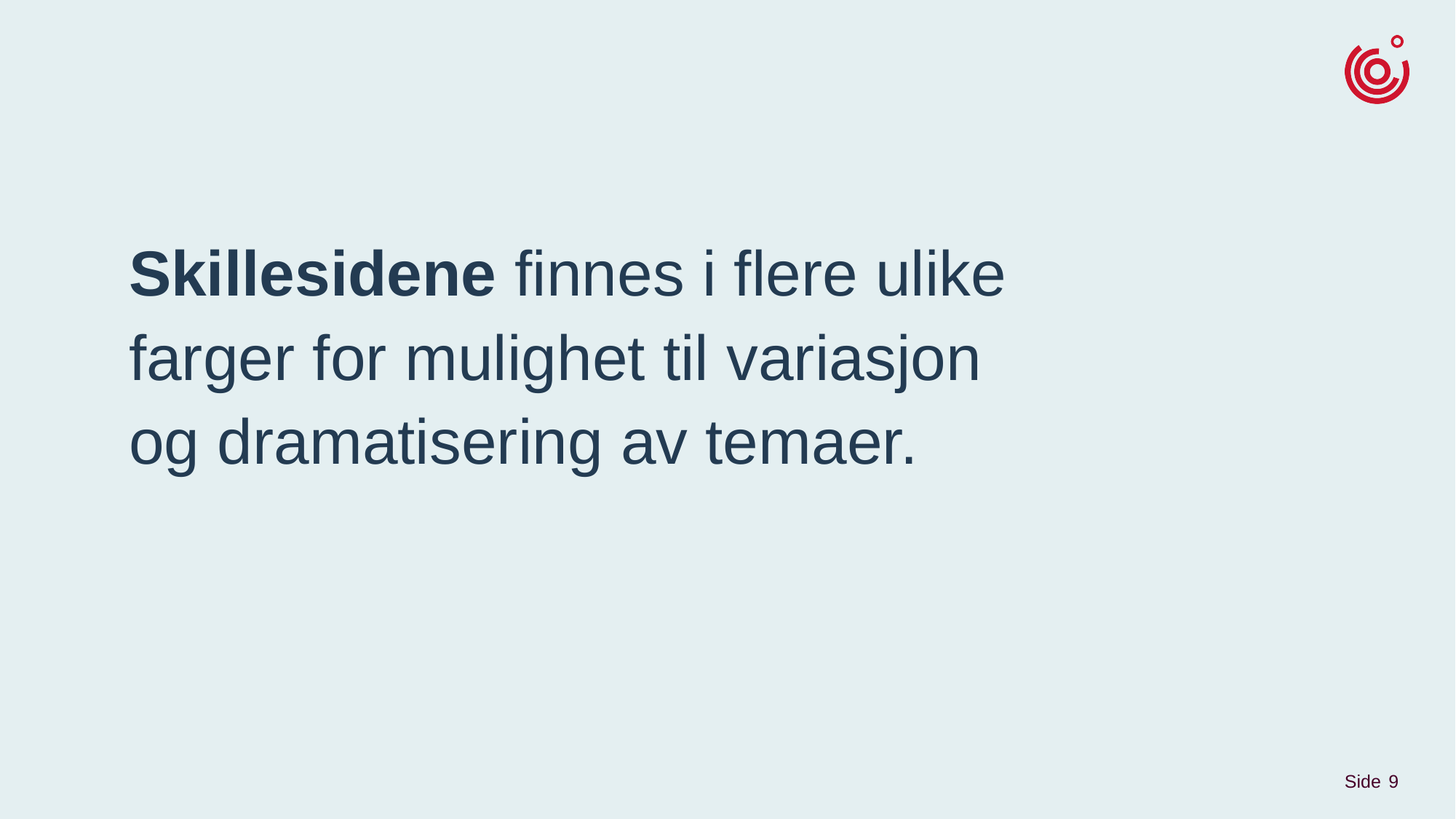

# Skillesidene finnes i flere ulike farger for mulighet til variasjon og dramatisering av temaer.
9